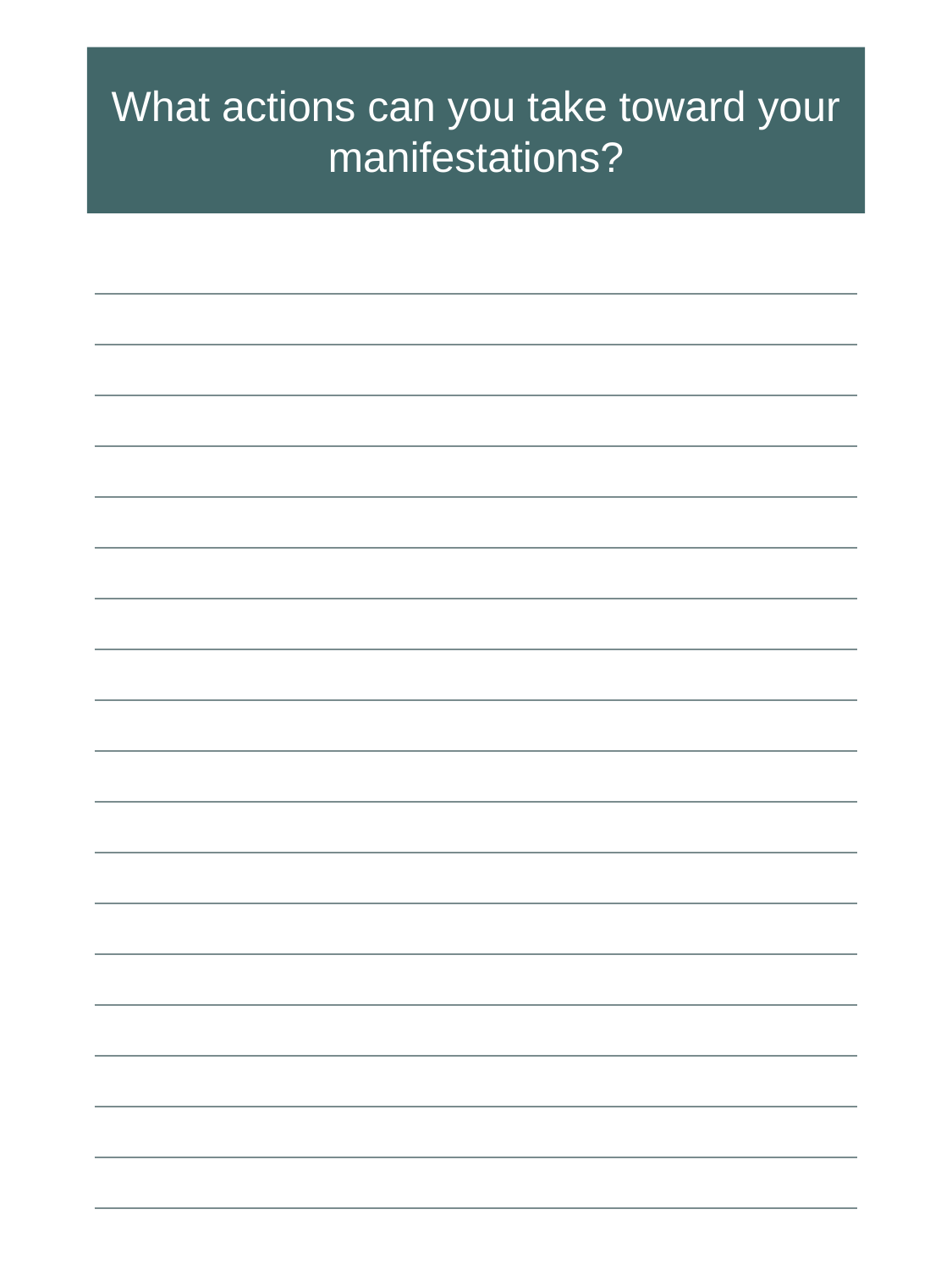

What actions can you take toward your manifestations?
|  |
| --- |
|  |
|  |
|  |
|  |
|  |
|  |
|  |
|  |
|  |
|  |
|  |
|  |
|  |
|  |
|  |
|  |
|  |